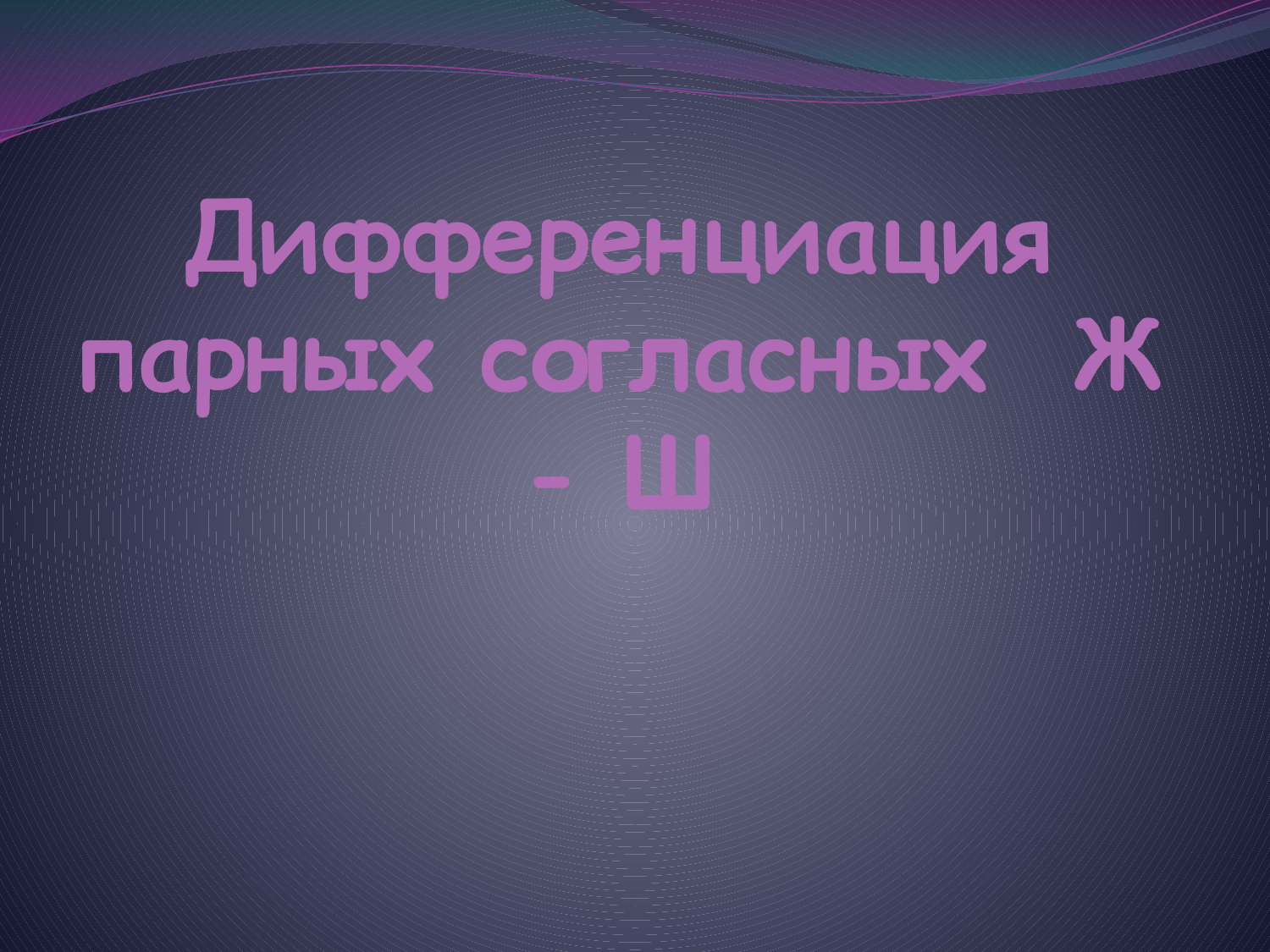

# Дифференциация парных согласных  Ж - Ш